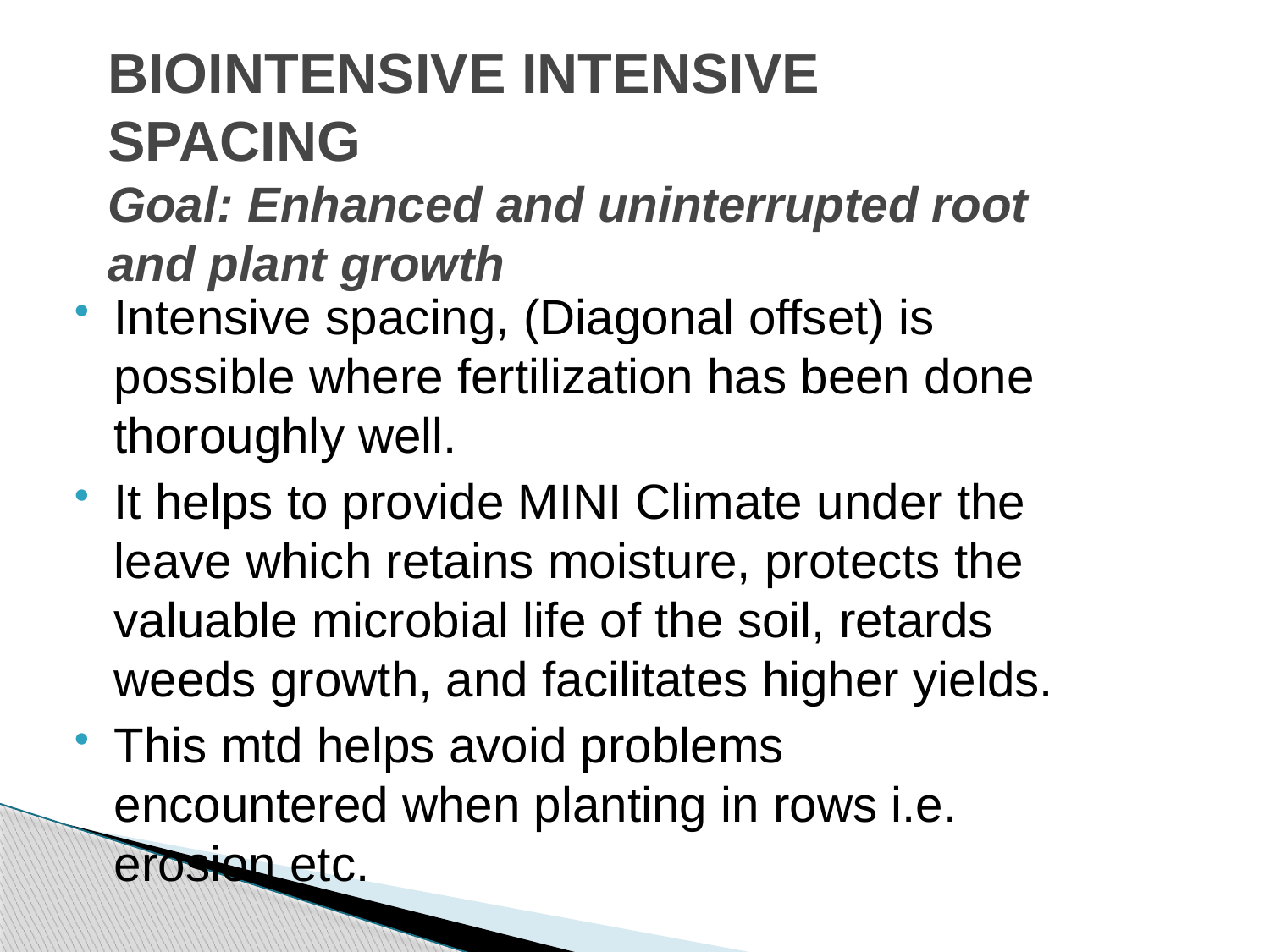

# BIOINTENSIVE INTENSIVE SPACING Goal: Enhanced and uninterrupted root and plant growth
Intensive spacing, (Diagonal offset) is possible where fertilization has been done thoroughly well.
It helps to provide MINI Climate under the leave which retains moisture, protects the valuable microbial life of the soil, retards weeds growth, and facilitates higher yields.
This mtd helps avoid problems encountered when planting in rows i.e. erosion etc.